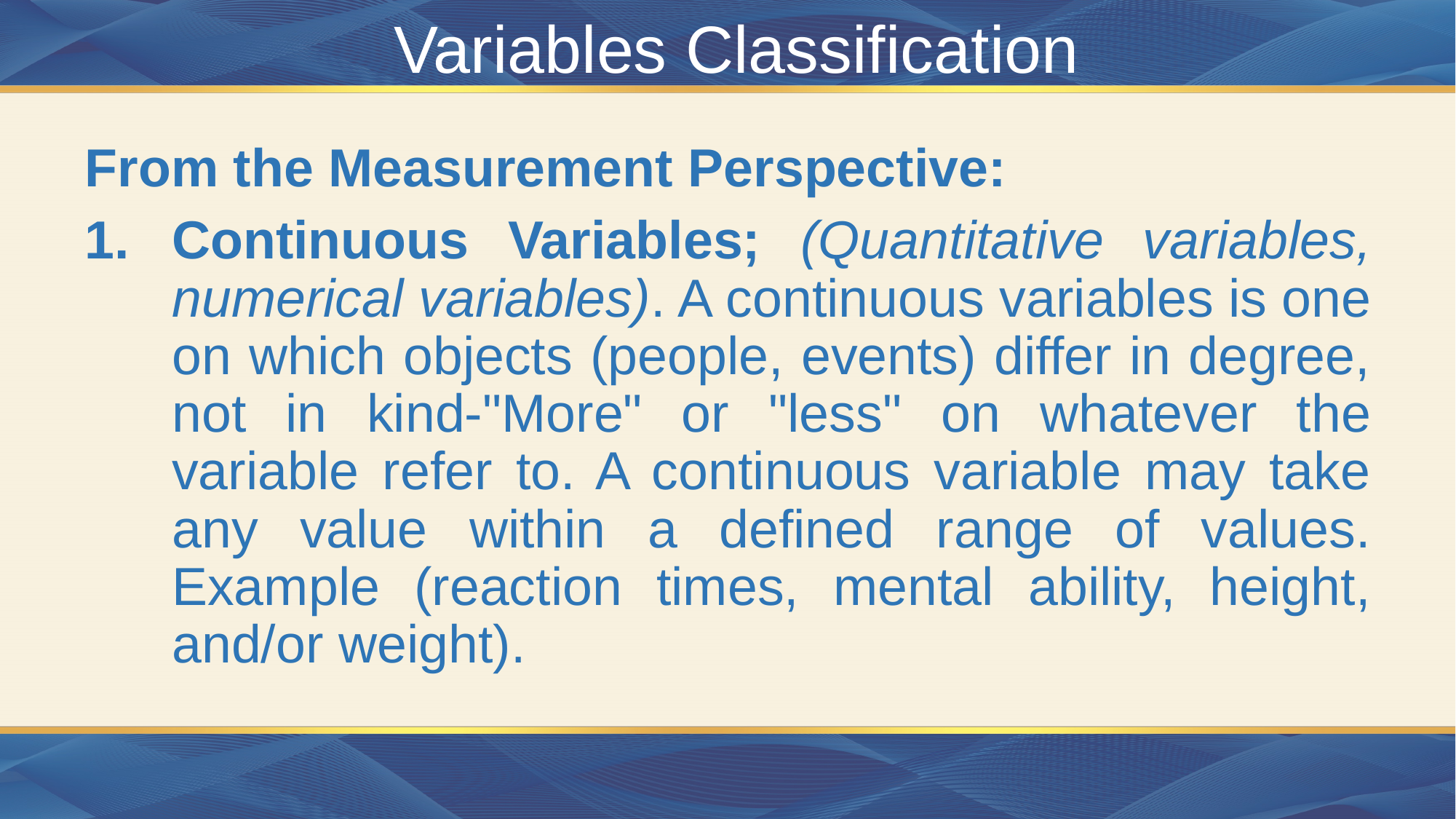

# Variables Classification
From the Measurement Perspective:
Continuous Variables; (Quantitative variables, numerical variables). A continuous variables is one on which objects (people, events) differ in degree, not in kind-"More" or "less" on whatever the variable refer to. A continuous variable may take any value within a defined range of values. Example (reaction times, mental ability, height, and/or weight).